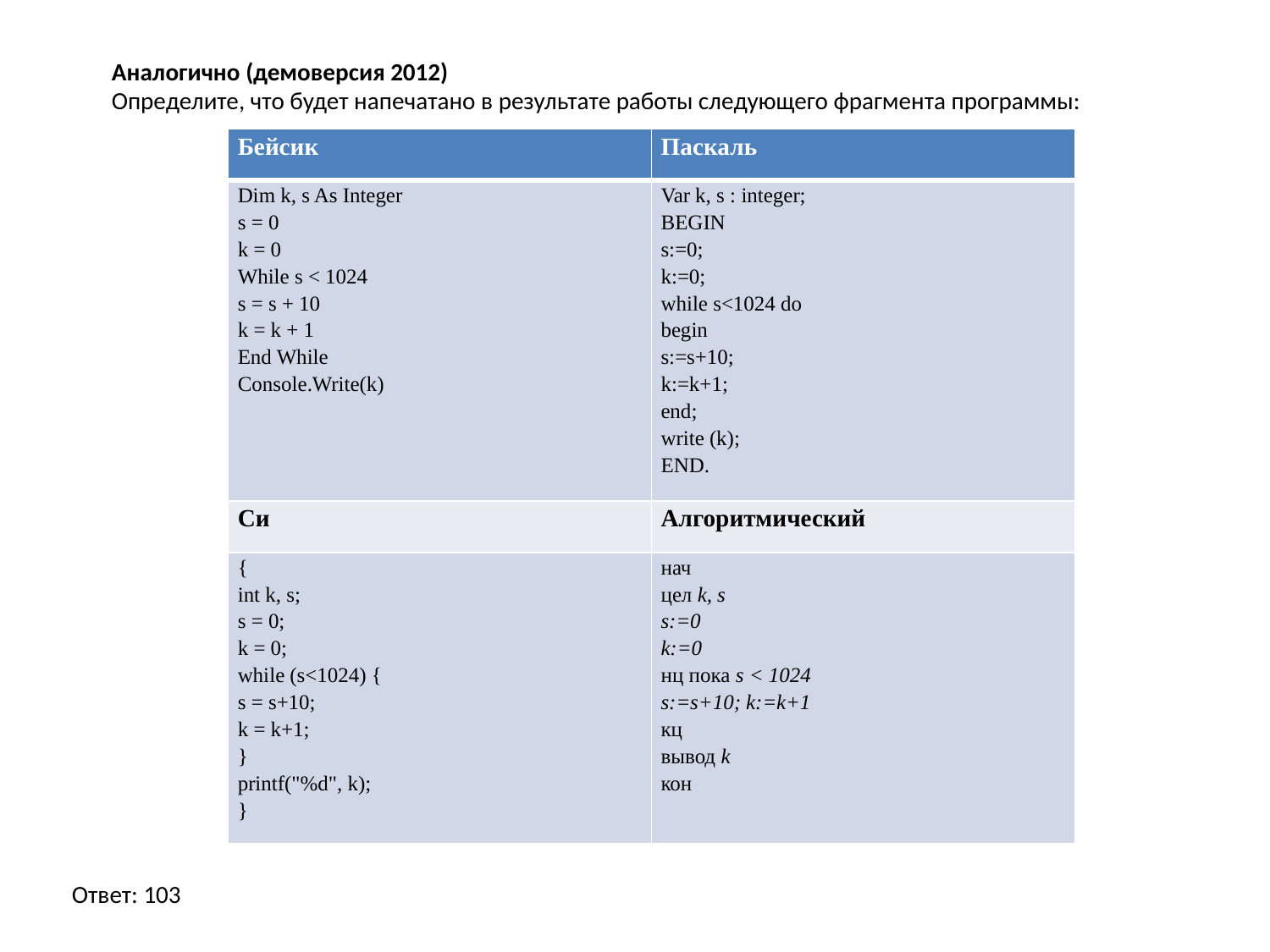

Аналогично (демоверсия 2012)
Определите, что будет напечатано в результате работы следующего фрагмента программы:

| Бейсик | Паскаль |
| --- | --- |
| Dim k, s As Integer s = 0 k = 0 While s < 1024 s = s + 10 k = k + 1 End While Console.Write(k) | Var k, s : integer; BEGIN s:=0; k:=0; while s<1024 do begin s:=s+10; k:=k+1; end; write (k); END. |
| Си | Алгоритмический |
| { int k, s; s = 0; k = 0; while (s<1024) { s = s+10; k = k+1; } printf("%d", k); } | нач цел k, s s:=0 k:=0 нц пока s < 1024 s:=s+10; k:=k+1 кц вывод k кон |
Ответ: 103